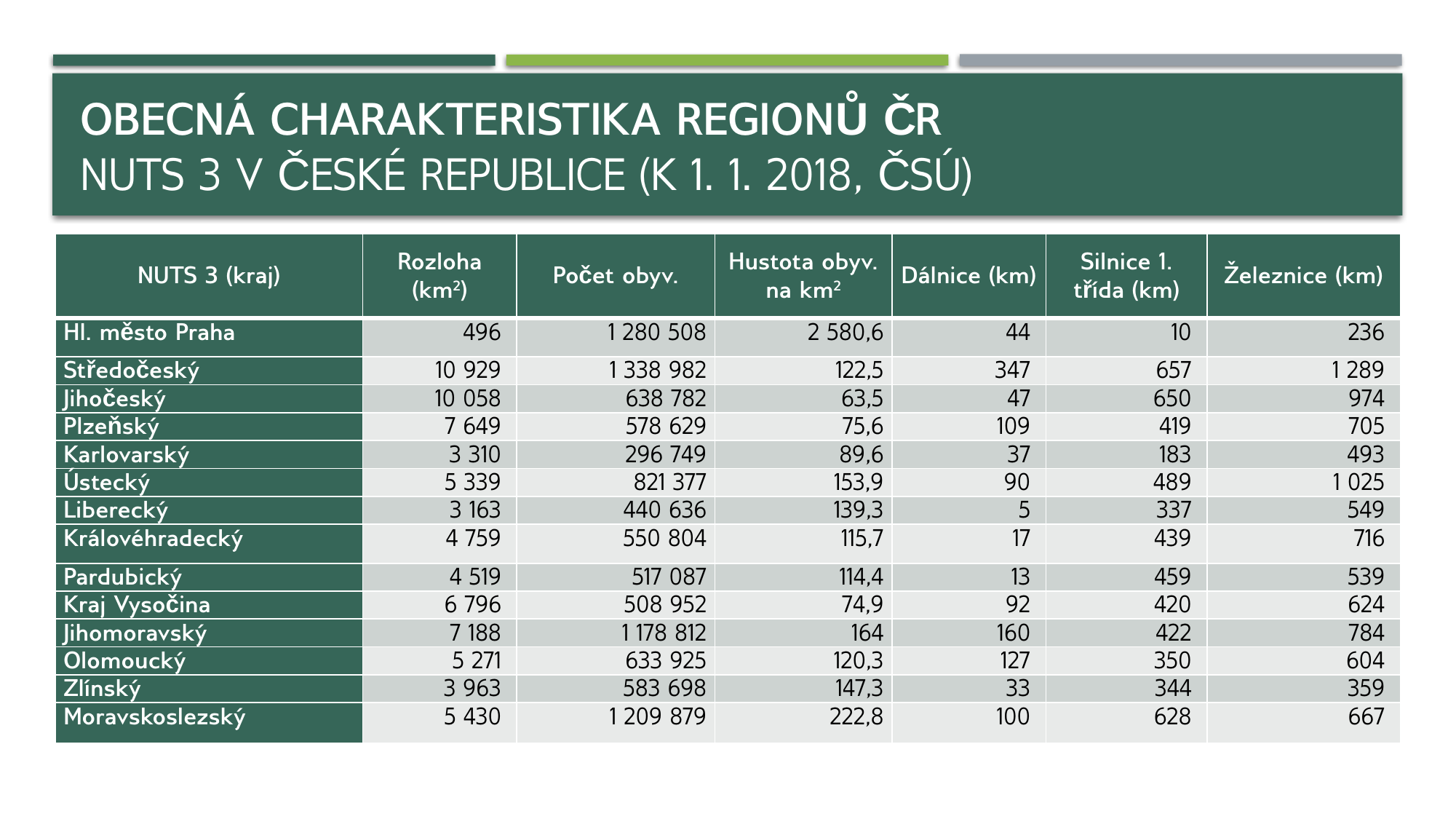

# Obecná charakteristika regionů Čr NUTS 3 v České republice (k 1. 1. 2018, ČSÚ)
| NUTS 3 (kraj) | Rozloha (km2) | Počet obyv. | Hustota obyv. na km2 | Dálnice (km) | Silnice 1. třída (km) | Železnice (km) |
| --- | --- | --- | --- | --- | --- | --- |
| Hl. město Praha | 496 | 1 280 508 | 2 580,6 | 44 | 10 | 236 |
| Středočeský | 10 929 | 1 338 982 | 122,5 | 347 | 657 | 1 289 |
| Jihočeský | 10 058 | 638 782 | 63,5 | 47 | 650 | 974 |
| Plzeňský | 7 649 | 578 629 | 75,6 | 109 | 419 | 705 |
| Karlovarský | 3 310 | 296 749 | 89,6 | 37 | 183 | 493 |
| Ústecký | 5 339 | 821 377 | 153,9 | 90 | 489 | 1 025 |
| Liberecký | 3 163 | 440 636 | 139,3 | 5 | 337 | 549 |
| Královéhradecký | 4 759 | 550 804 | 115,7 | 17 | 439 | 716 |
| Pardubický | 4 519 | 517 087 | 114,4 | 13 | 459 | 539 |
| Kraj Vysočina | 6 796 | 508 952 | 74,9 | 92 | 420 | 624 |
| Jihomoravský | 7 188 | 1 178 812 | 164 | 160 | 422 | 784 |
| Olomoucký | 5 271 | 633 925 | 120,3 | 127 | 350 | 604 |
| Zlínský | 3 963 | 583 698 | 147,3 | 33 | 344 | 359 |
| Moravskoslezský | 5 430 | 1 209 879 | 222,8 | 100 | 628 | 667 |
10